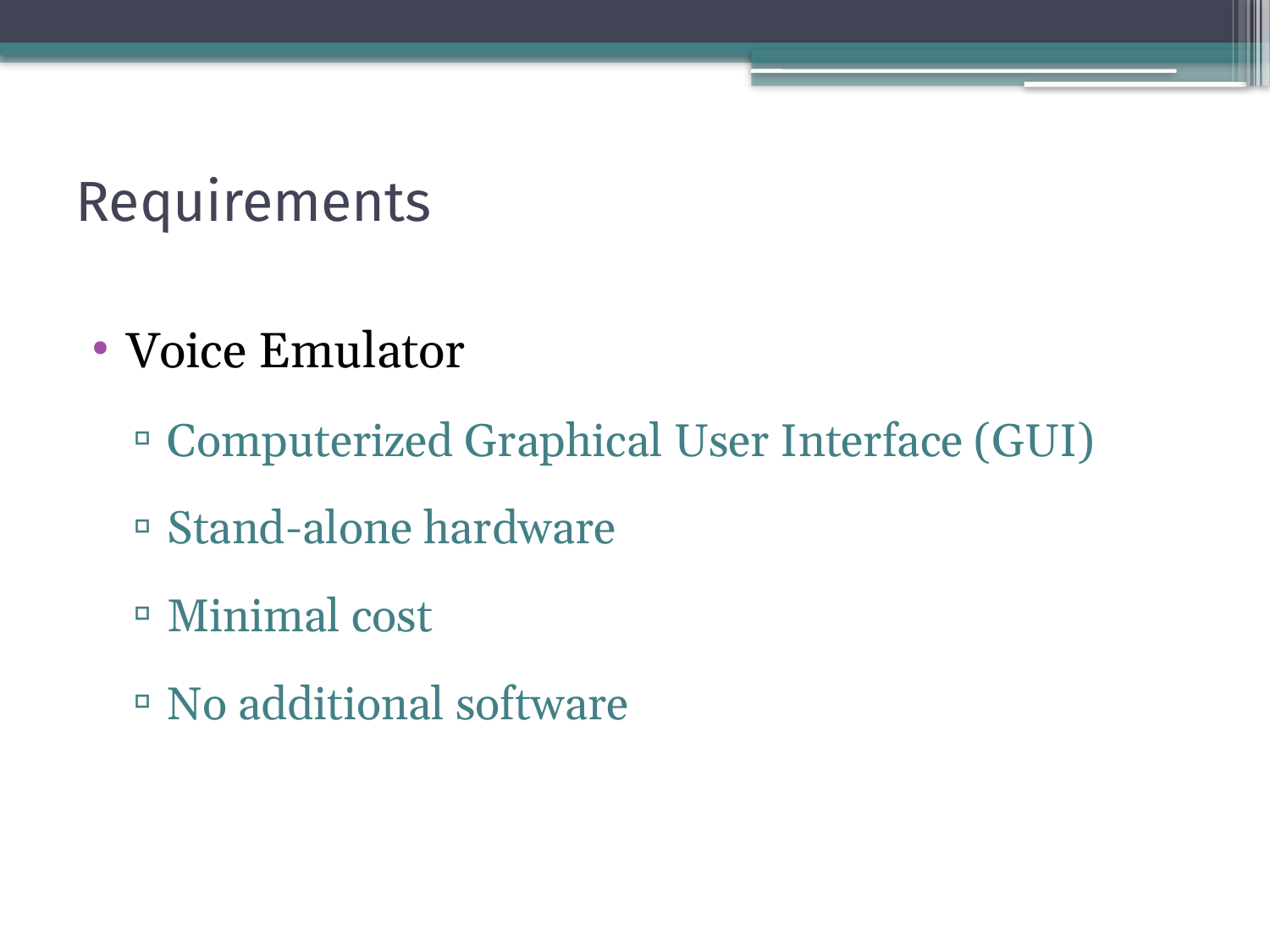

# Requirements
Voice Emulator
Computerized Graphical User Interface (GUI)
Stand-alone hardware
Minimal cost
No additional software